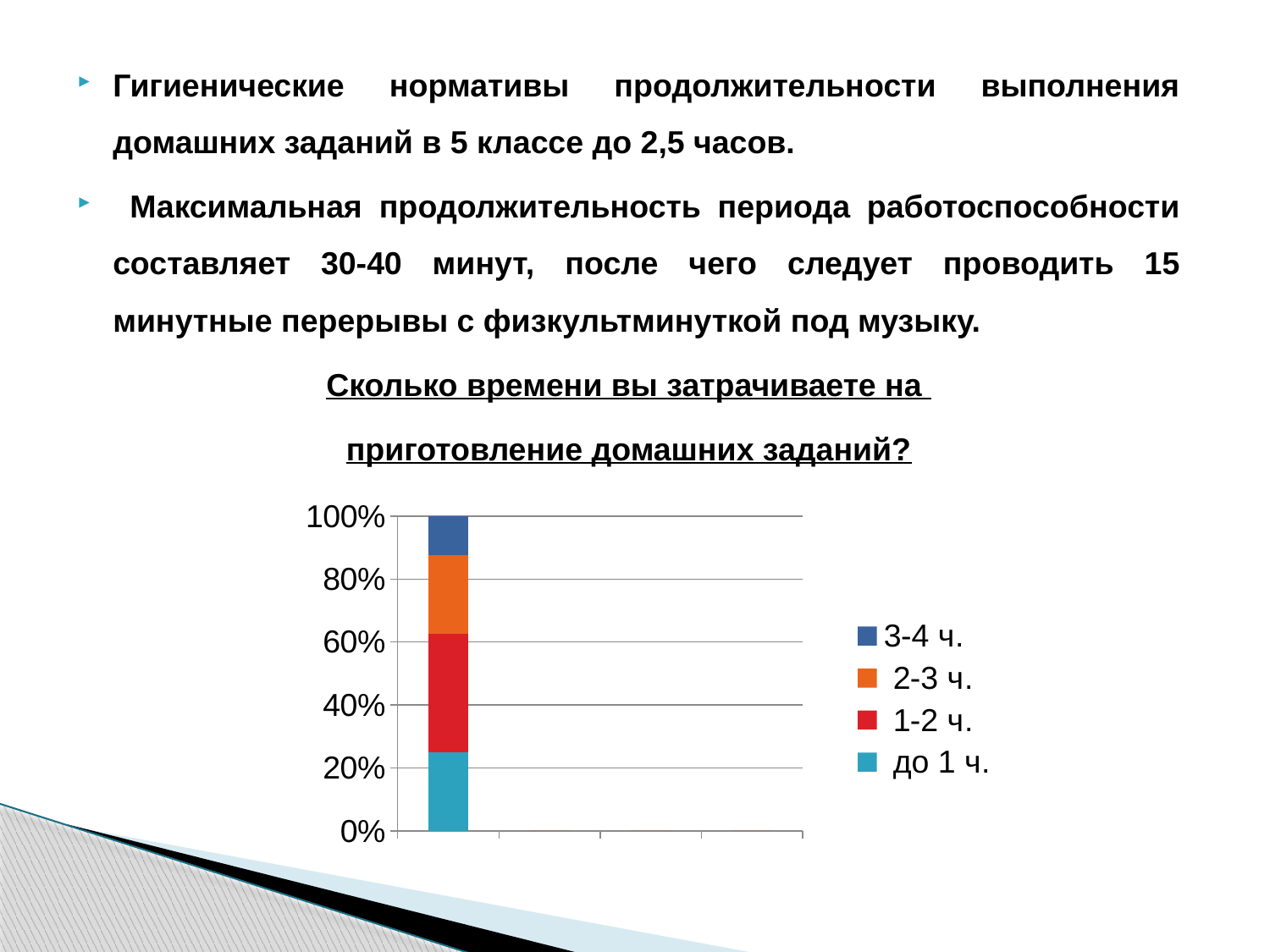

Гигиенические нормативы продолжительности выполнения домашних заданий в 5 классе до 2,5 часов.
 Максимальная продолжительность периода работоспособности составляет 30-40 минут, после чего следует проводить 15 минутные перерывы с физкультминуткой под музыку.
Сколько времени вы затрачиваете на
приготовление домашних заданий?

### Chart

| Category |  до 1 ч. |  1-2 ч. |  2-3 ч. | 3-4 ч. |
|---|---|---|---|---|
|   | 25.0 | 37.5 | 25.0 | 12.5 |
|   | 0.0 | 0.0 | 0.0 | None |
|   | 0.0 | 0.0 | 0.0 | None |
|   | 0.0 | 0.0 | 0.0 | None |